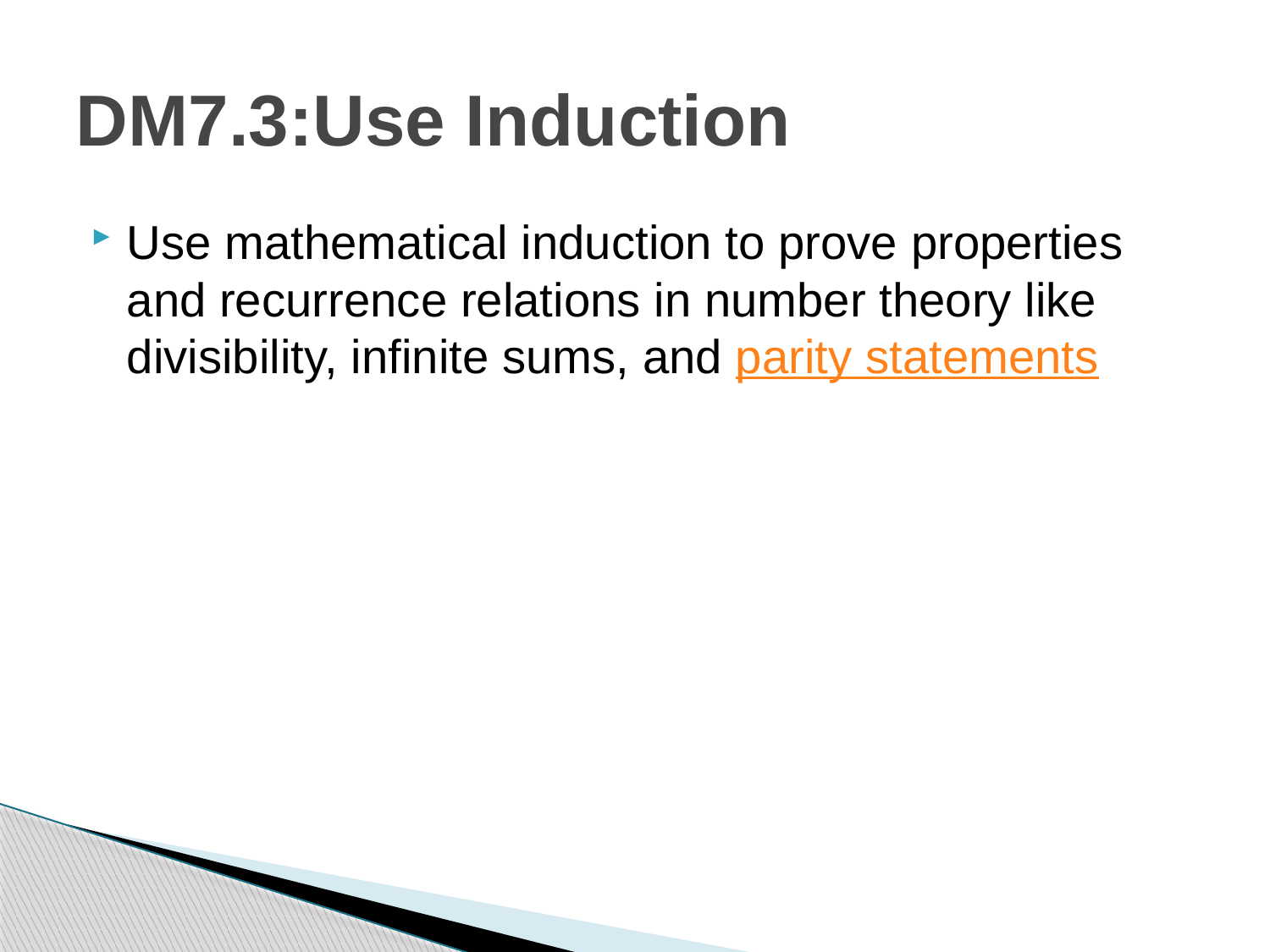

# DM7.3:Use Induction
Use mathematical induction to prove properties and recurrence relations in number theory like divisibility, infinite sums, and parity statements